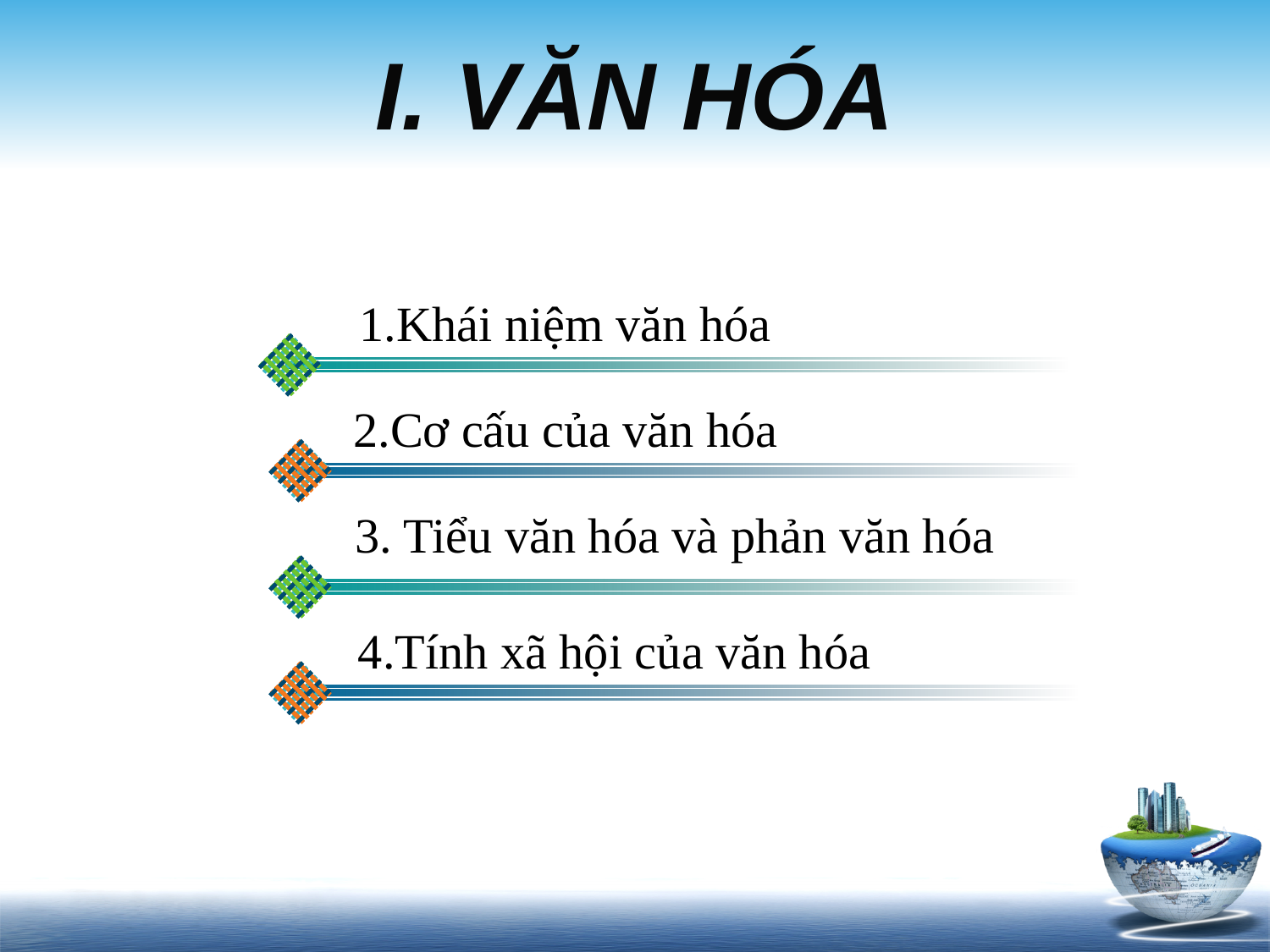

# I. VĂN HÓA

1.Khái niệm văn hóa

2.Cơ cấu của văn hóa

3. Tiểu văn hóa và phản văn hóa

4.Tính xã hội của văn hóa